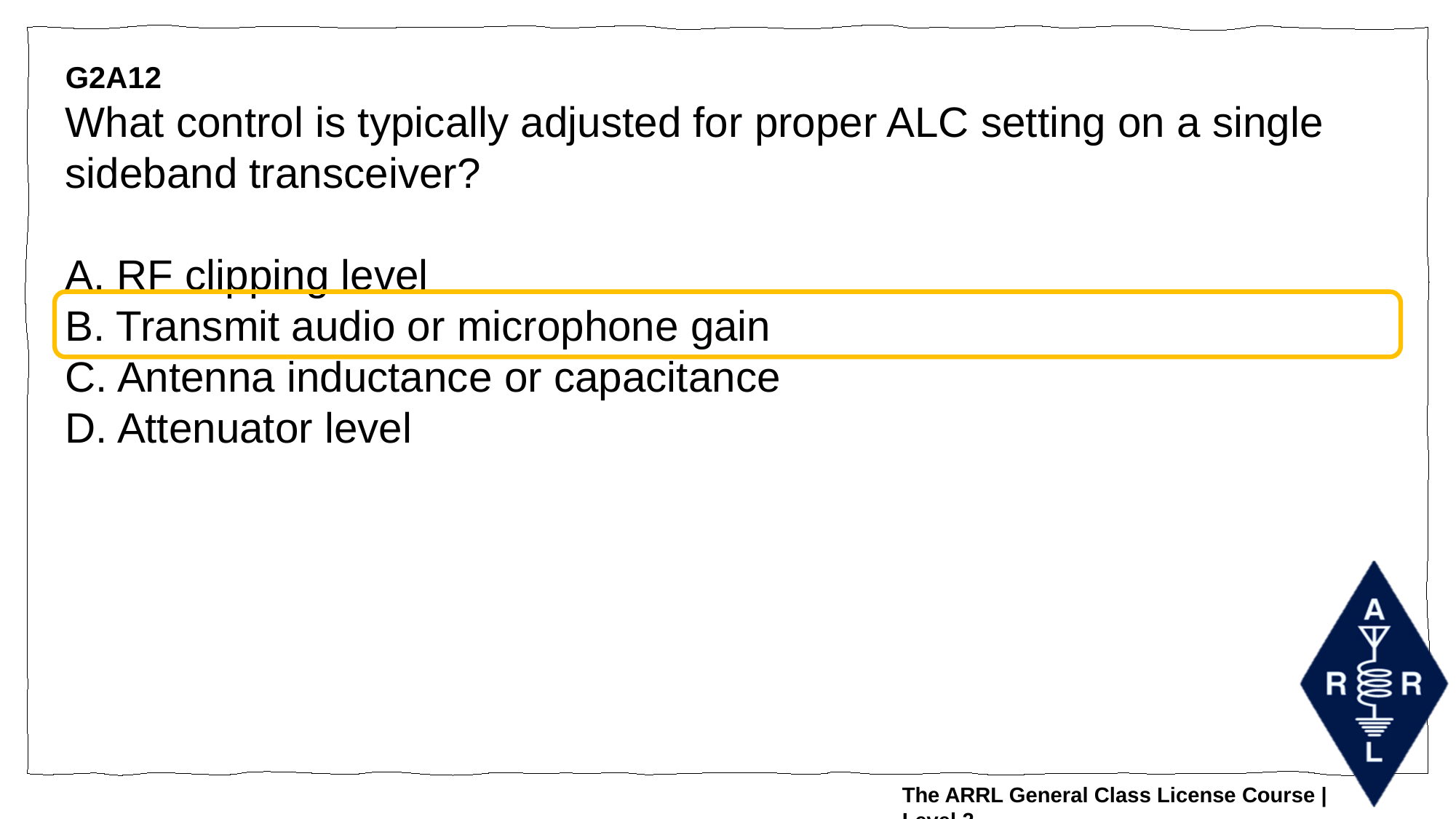

G2A12
What control is typically adjusted for proper ALC setting on a single sideband transceiver?

A. RF clipping level
B. Transmit audio or microphone gain
C. Antenna inductance or capacitance
D. Attenuator level